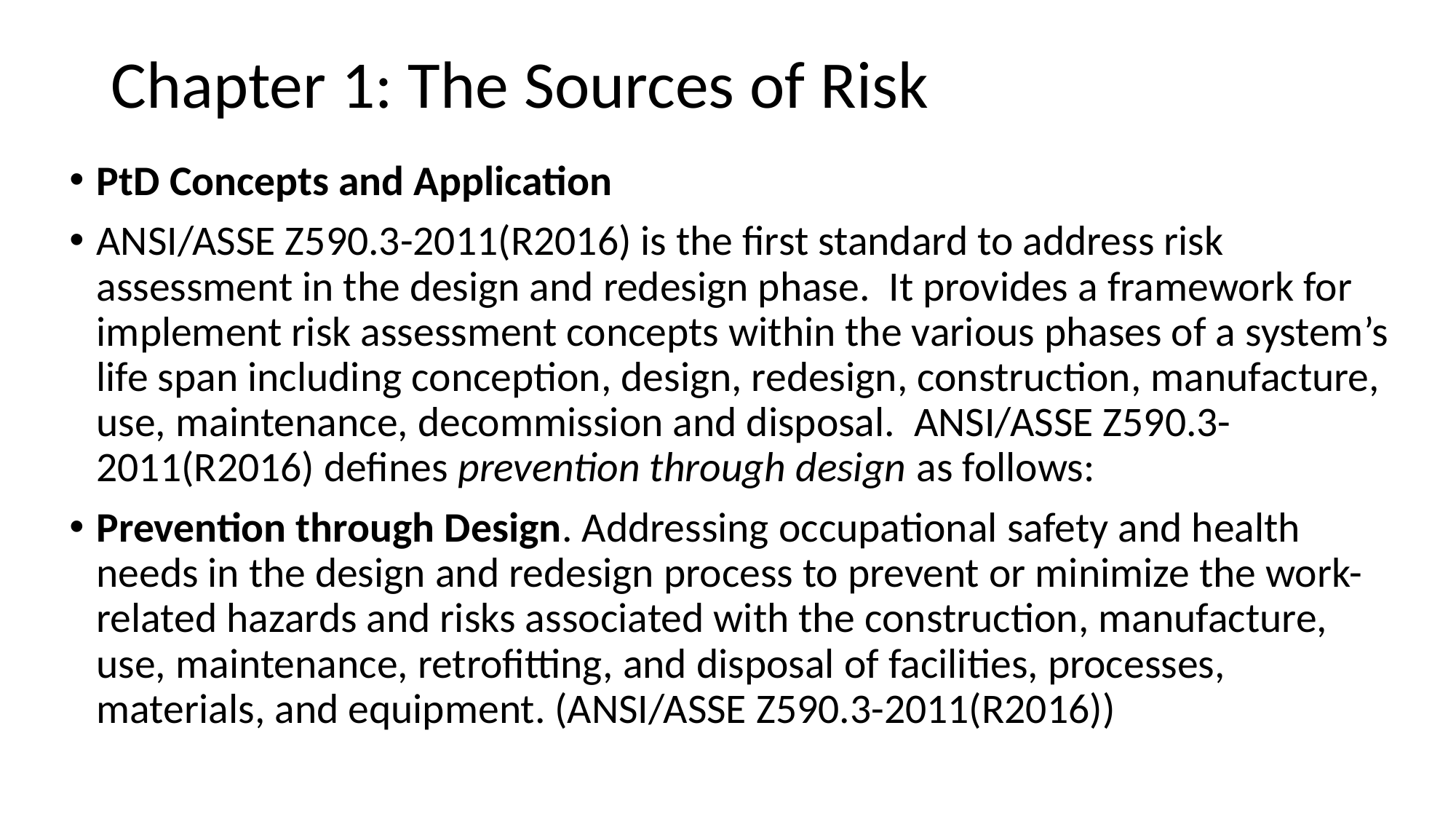

# Chapter 1: The Sources of Risk
PtD Concepts and Application
ANSI/ASSE Z590.3-2011(R2016) is the first standard to address risk assessment in the design and redesign phase.  It provides a framework for implement risk assessment concepts within the various phases of a system’s life span including conception, design, redesign, construction, manufacture, use, maintenance, decommission and disposal.  ANSI/ASSE Z590.3-2011(R2016) defines prevention through design as follows:
Prevention through Design. Addressing occupational safety and health needs in the design and redesign process to prevent or minimize the work-related hazards and risks associated with the construction, manufacture, use, maintenance, retrofitting, and disposal of facilities, processes, materials, and equipment. (ANSI/ASSE Z590.3-2011(R2016))